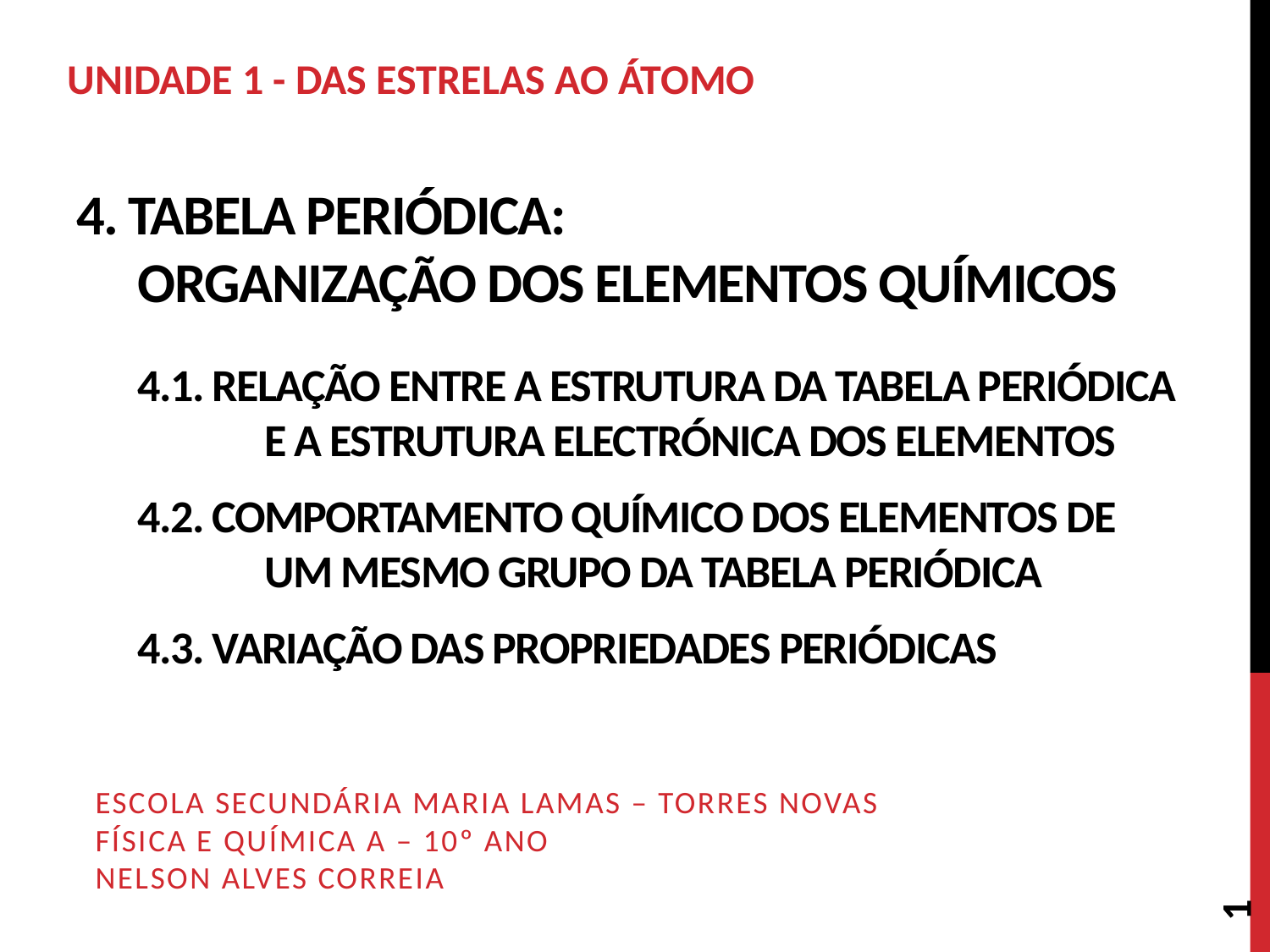

UNIDADE 1 - DAS ESTRELAS AO ÁTOMO

# 4. TABELA PERIÓDICA: ORGANIZAÇÃO DOS ELEMENTOS QUÍMICOS 4.1. RELAÇÃO ENTRE A ESTRUTURA DA TABELA PERIÓDICA E A ESTRUTURA ELECTRÓNICA DOS ELEMENTOS 4.2. COMPORTAMENTO QUÍMICO DOS ELEMENTOS DE UM MESMO GRUPO DA TABELA PERIÓDICA 4.3. VARIAÇÃO DAS PROPRIEDADES PERIÓDICAS
Escola Secundária Maria Lamas – Torres Novas
Física e Química A – 10º Ano
Nelson Alves Correia
1